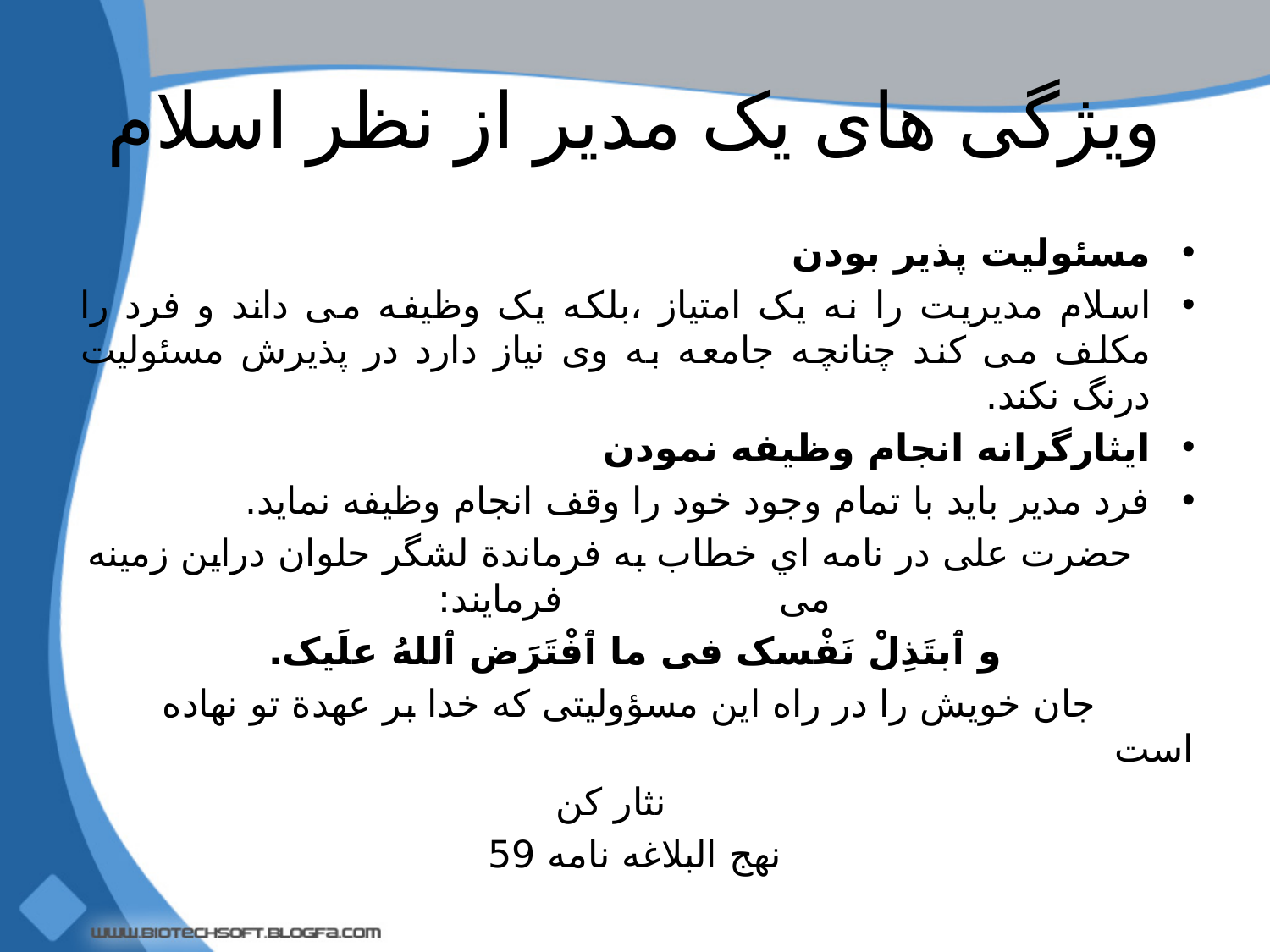

# ویژگی های یک مدیر از نظر اسلام
مسئولیت پذیر بودن
اسلام مدیریت را نه یک امتیاز ،بلکه یک وظیفه می داند و فرد را مکلف می کند چنانچه جامعه به وی نیاز دارد در پذیرش مسئولیت درنگ نکند.
ایثارگرانه انجام وظیفه نمودن
فرد مدیر باید با تمام وجود خود را وقف انجام وظیفه نماید.
    حضرت علی در نامه اي خطاب به فرماندة لشگر حلوان دراین زمینه می                  فرمایند:
و ٱبتَذِلْ نَفْسک فی ما ٱفْتَرَض ٱللهُ علَیک.
        جان خویش را در راه این مسؤولیتی که خدا بر عهدة تو نهاده است
    نثار کن
نهج البلاغه نامه 59